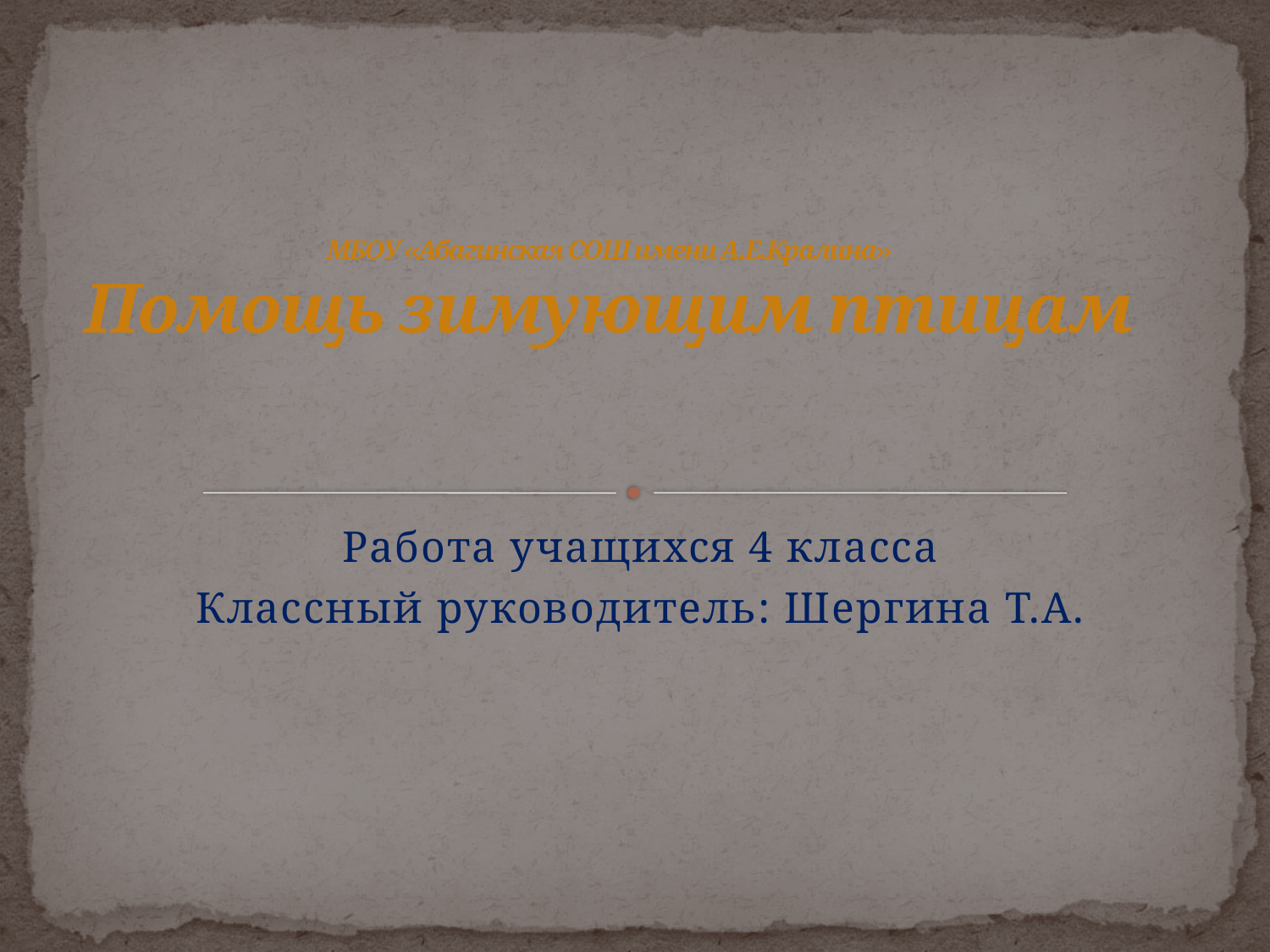

# МБОУ «Абагинская СОШ имени А.Е.Кралина» Помощь зимующим птицам
Работа учащихся 4 класса
Классный руководитель: Шергина Т.А.